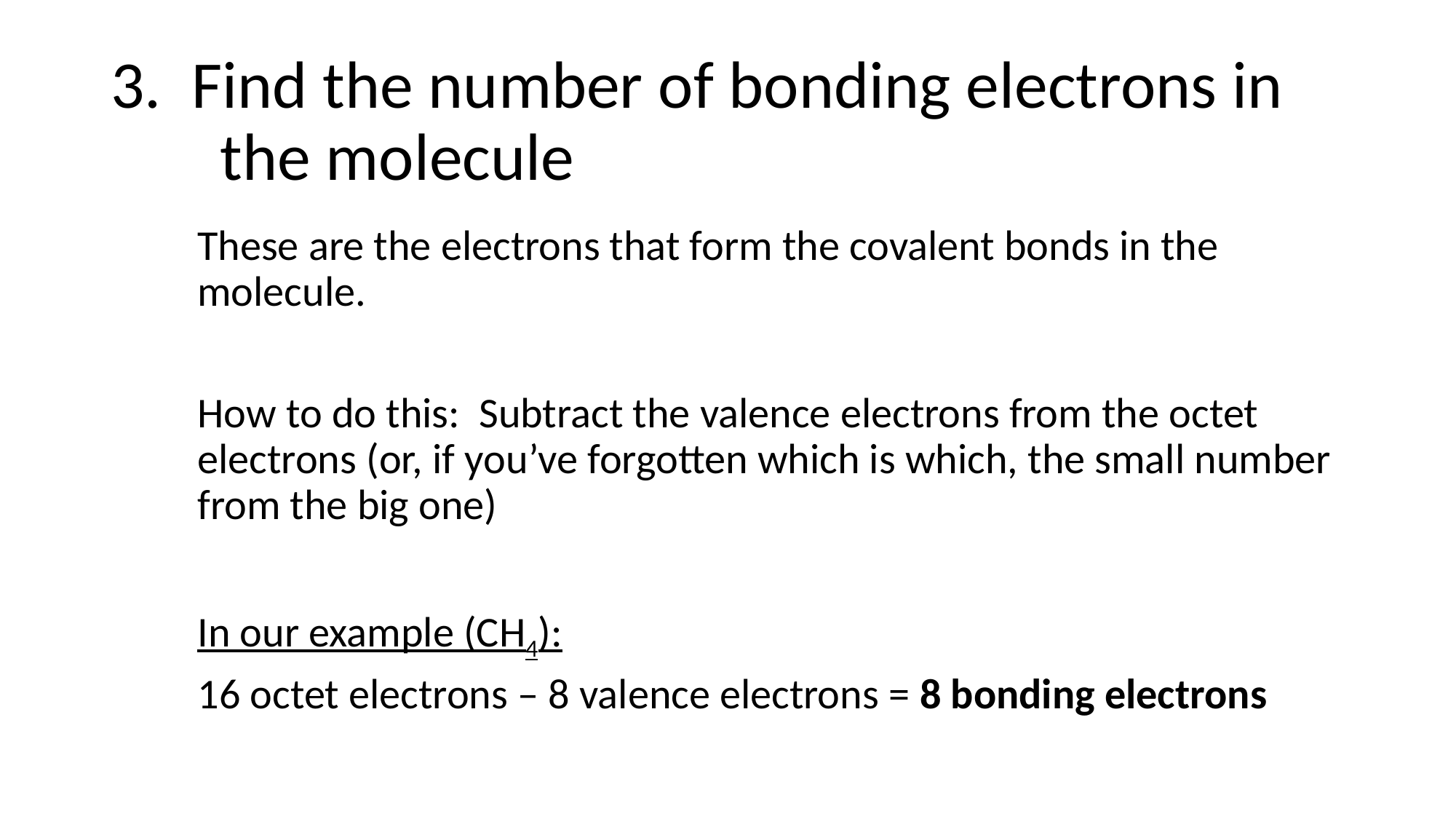

# 3.  Find the number of bonding electrons in the molecule
These are the electrons that form the covalent bonds in the molecule.

How to do this:  Subtract the valence electrons from the octet electrons (or, if you’ve forgotten which is which, the small number from the big one)

In our example (CH4):
16 octet electrons – 8 valence electrons = 8 bonding electrons